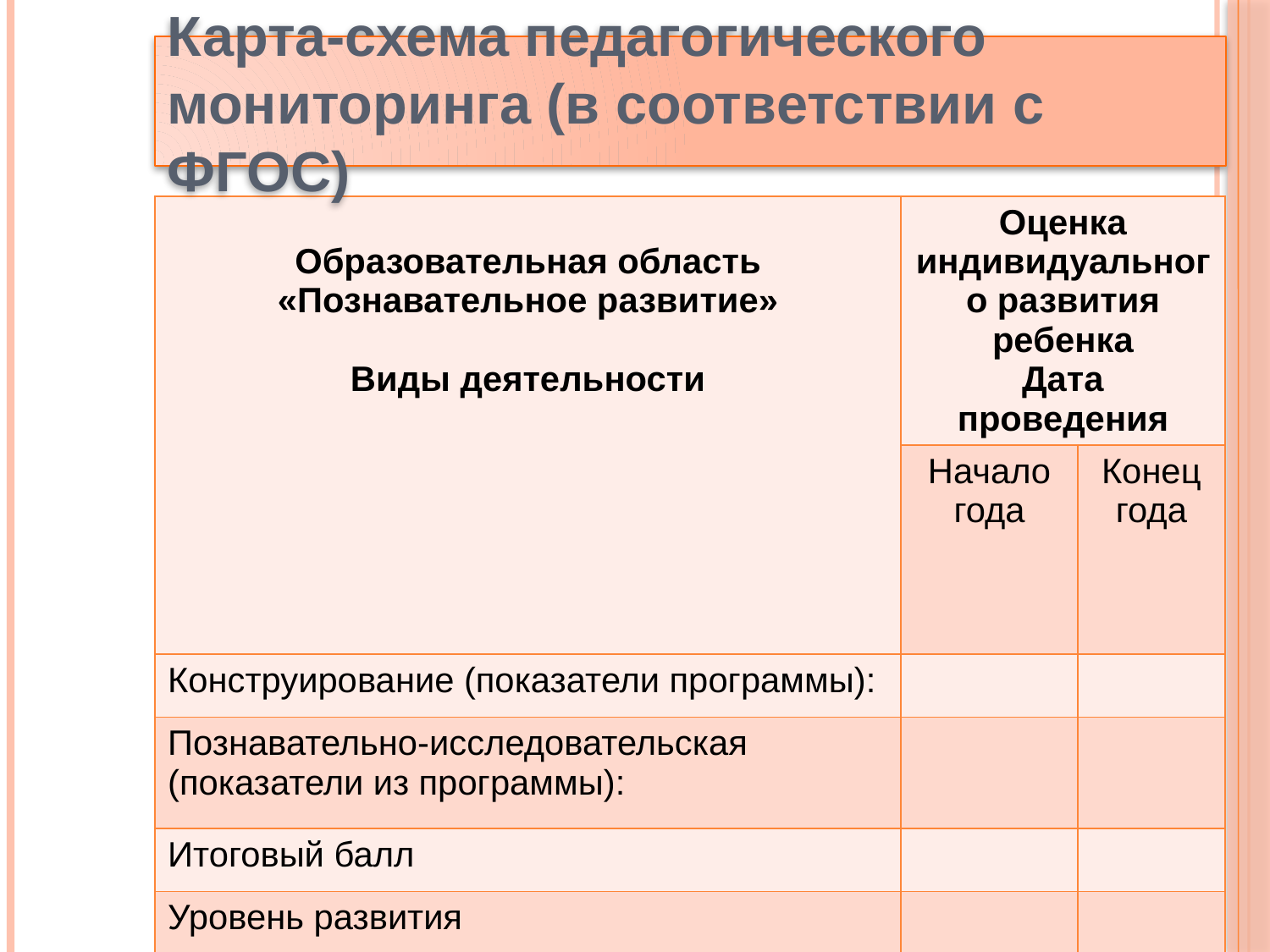

Карта-схема педагогического мониторинга (в соответствии с ФГОС)
| Образовательная область «Познавательное развитие» Виды деятельности | Оценка индивидуального развития ребенка Дата проведения |  |
| --- | --- | --- |
|  | Начало года | Конец года |
| Конструирование (показатели программы): |  |  |
| Познавательно-исследовательская (показатели из программы): |  |  |
| Итоговый балл |  |  |
| Уровень развития |  |  |